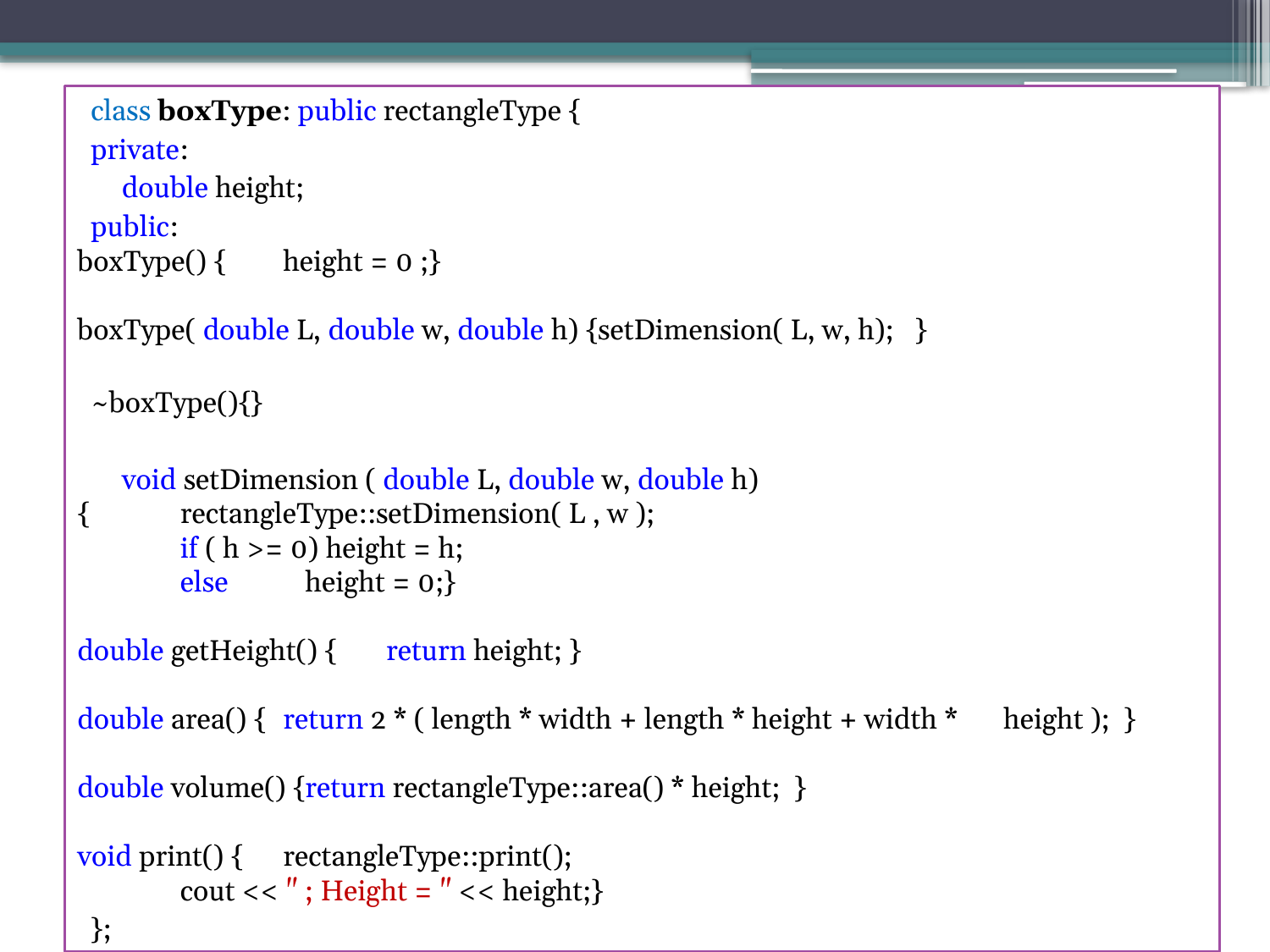

class boxType: public rectangleType {
private:
	double height;
public:
boxType() {	height = 0 ;}

boxType( double L, double w, double h) {setDimension( L, w, h);   }

~boxType(){}

	void setDimension ( double L, double w, double h)
{	rectangleType::setDimension( L , w );
	if ( h >= 0)‏ height = h;
	else           height = 0;}

double getHeight() {	return height; }

double area() {	return 2 * ( length * width + length * height + width * 		height );  }

double volume() {return rectangleType::area() * height;  }

void print() {	rectangleType::print();
	cout << " ; Height = " << height;}
};
#